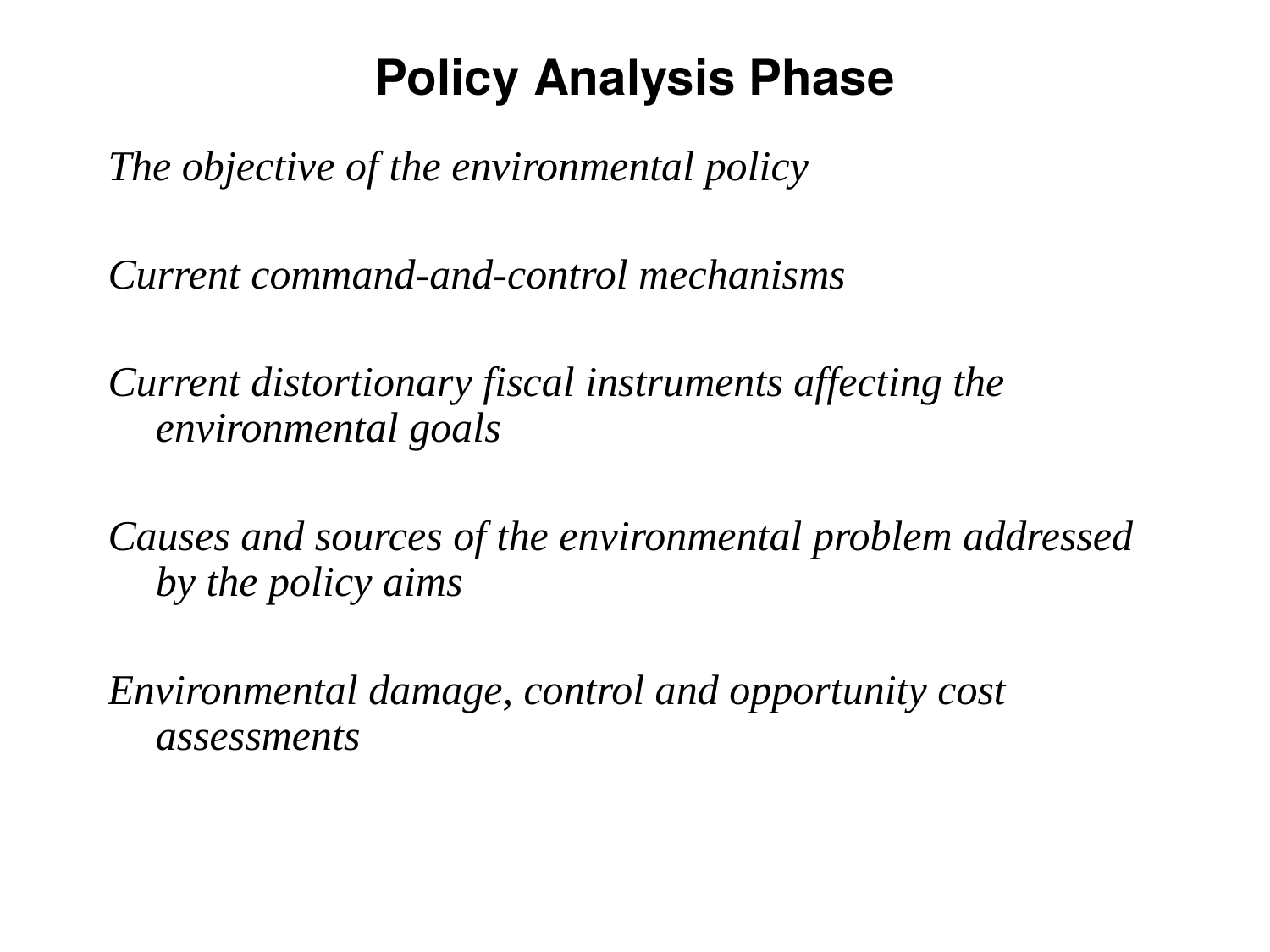

# Policy Analysis Phase
The objective of the environmental policy

Current command-and-control mechanisms

Current distortionary fiscal instruments affecting the environmental goals

Causes and sources of the environmental problem addressed by the policy aims

Environmental damage, control and opportunity cost assessments